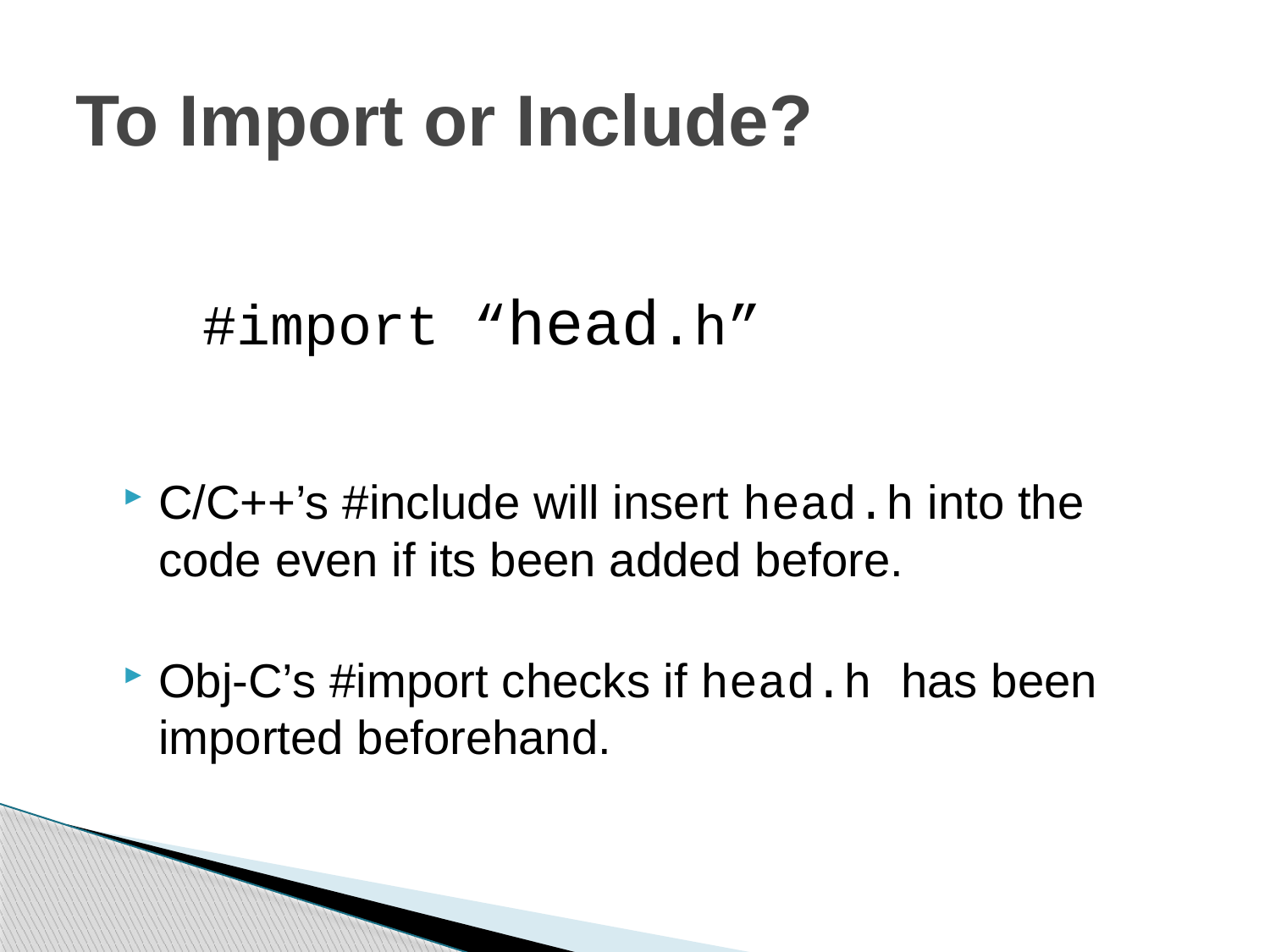

# To Import or Include?
#import “head.h”
C/C++’s #include will insert head.h into the code even if its been added before.
Obj-C’s #import checks if head.h has been imported beforehand.